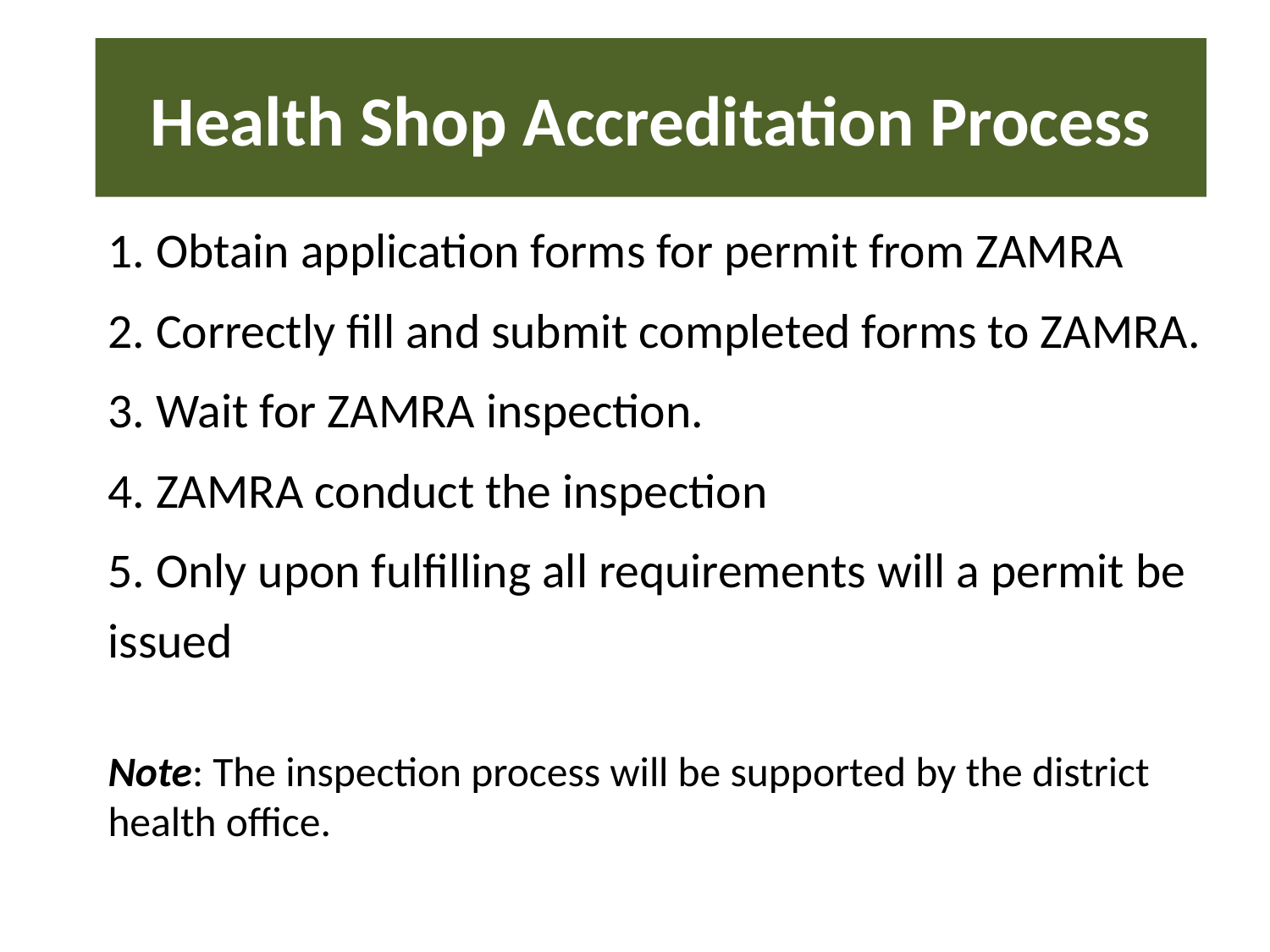

# Health Shop Accreditation Process
1. Obtain application forms for permit from ZAMRA
2. Correctly fill and submit completed forms to ZAMRA.
3. Wait for ZAMRA inspection.
4. ZAMRA conduct the inspection
5. Only upon fulfilling all requirements will a permit be issued

Note: The inspection process will be supported by the district health office.